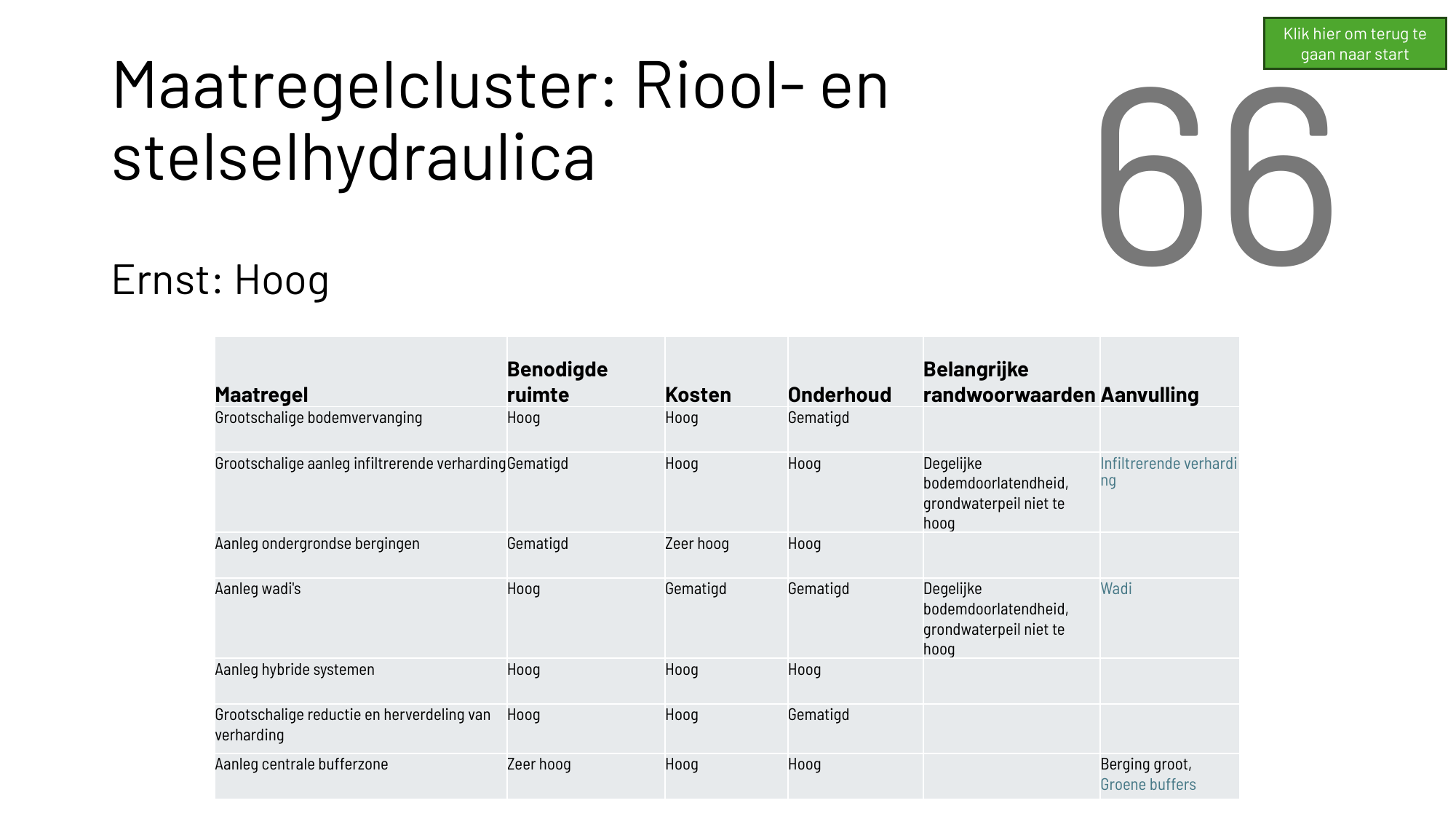

Klik hier om terug te gaan naar start
# Maatregelcluster: Riool- en stelselhydraulica
66
Ernst: Hoog
| Maatregel | Benodigde ruimte | Kosten | Onderhoud | Belangrijke randwoorwaarden | Aanvulling |
| --- | --- | --- | --- | --- | --- |
| Grootschalige bodemvervanging | Hoog | Hoog | Gematigd |  |  |
| Grootschalige aanleg infiltrerende verharding | Gematigd | Hoog | Hoog | Degelijke bodemdoorlatendheid, grondwaterpeil niet te hoog | Infiltrerende verharding |
| Aanleg ondergrondse bergingen | Gematigd | Zeer hoog | Hoog |  |  |
| Aanleg wadi's | Hoog | Gematigd | Gematigd | Degelijke bodemdoorlatendheid, grondwaterpeil niet te hoog | Wadi |
| Aanleg hybride systemen | Hoog | Hoog | Hoog |  |  |
| Grootschalige reductie en herverdeling van verharding | Hoog | Hoog | Gematigd |  |  |
| Aanleg centrale bufferzone | Zeer hoog | Hoog | Hoog |  | Berging groot, Groene buffers |